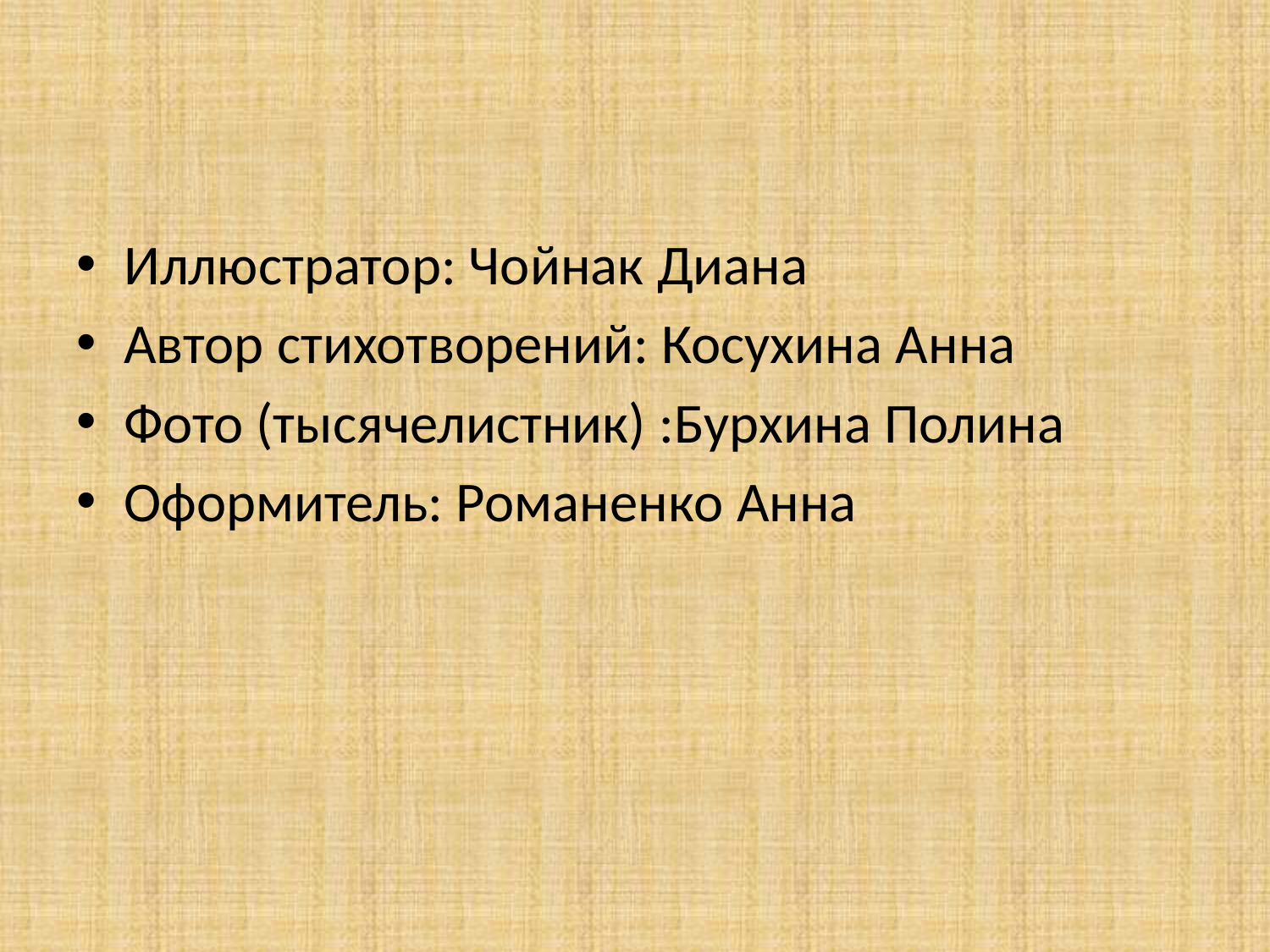

#
Иллюстратор: Чойнак Диана
Автор стихотворений: Косухина Анна
Фото (тысячелистник) :Бурхина Полина
Оформитель: Романенко Анна